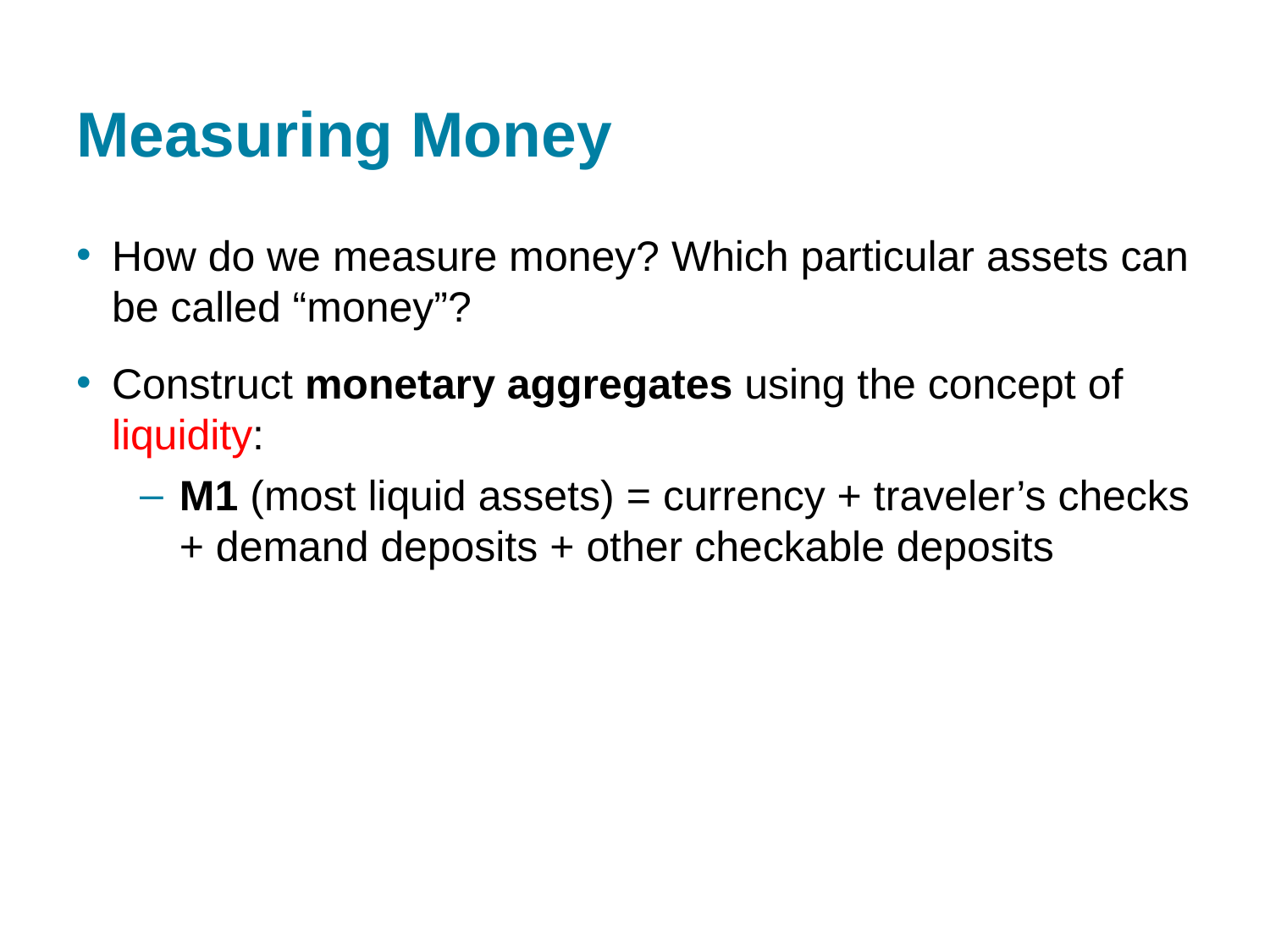

# Measuring Money
How do we measure money? Which particular assets can be called “money”?
Construct monetary aggregates using the concept of liquidity:
M1 (most liquid assets) = currency + traveler’s checks + demand deposits + other checkable deposits